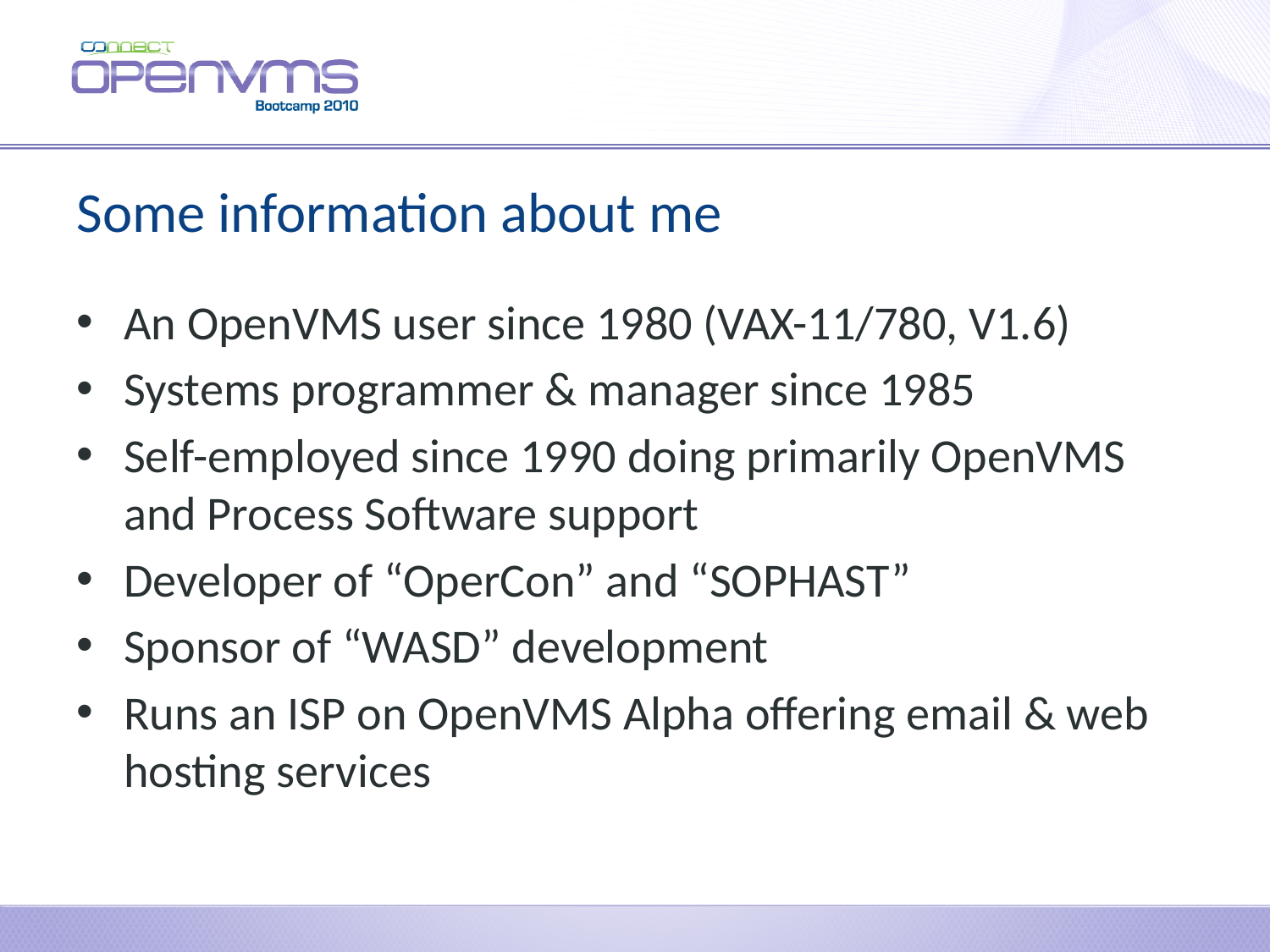

# Some information about me
An OpenVMS user since 1980 (VAX-11/780, V1.6)
Systems programmer & manager since 1985
Self-employed since 1990 doing primarily OpenVMS and Process Software support
Developer of “OperCon” and “SOPHAST”
Sponsor of “WASD” development
Runs an ISP on OpenVMS Alpha offering email & web hosting services